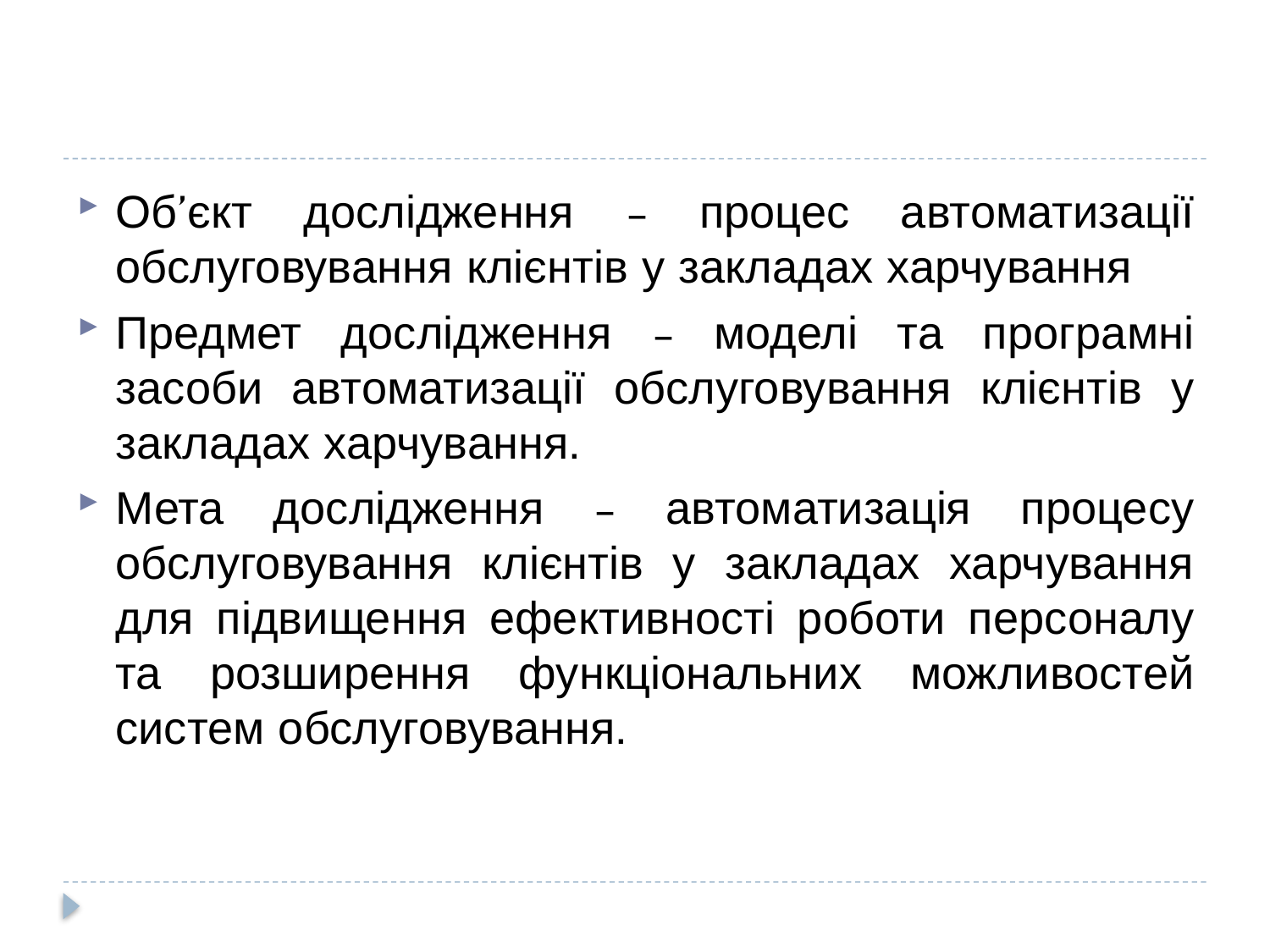

Об’єкт дослідження – процес автоматизації обслуговування клієнтів у закладах харчування
Предмет дослідження – моделі та програмні засоби автоматизації обслуговування клієнтів у закладах харчування.
Мета дослідження – автоматизація процесу обслуговування клієнтів у закладах харчування для підвищення ефективності роботи персоналу та розширення функціональних можливостей систем обслуговування.